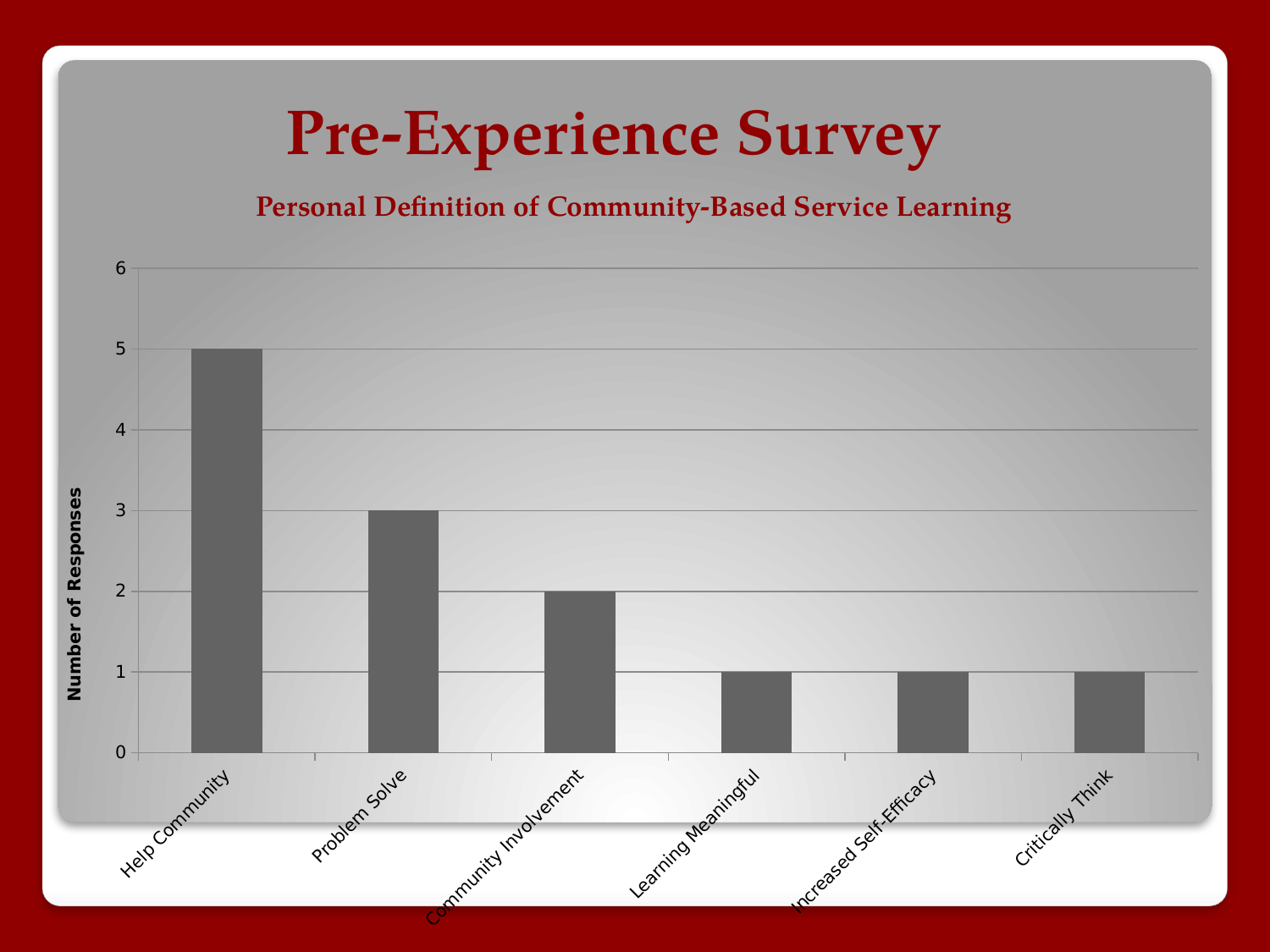

[unsupported chart]

Pre-Experience Survey

Personal Definition of Community-Based Service Learning